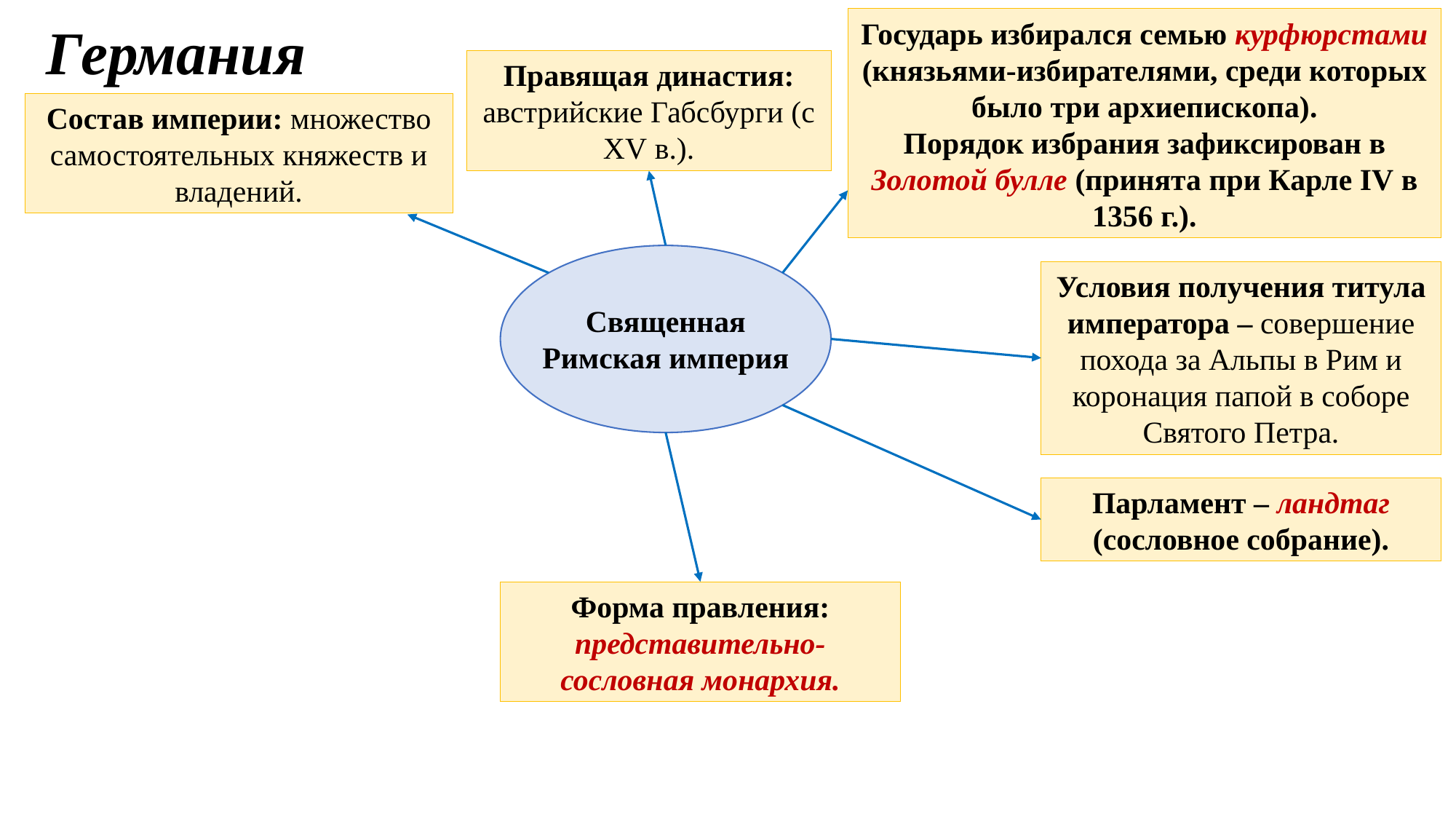

Германия
Государь избирался семью курфюрстами (князьями-избирателями, среди которых было три архиепископа).
Порядок избрания зафиксирован в Золотой булле (принята при Карле IV в 1356 г.).
Правящая династия: австрийские Габсбурги (с XV в.).
Состав империи: множество самостоятельных княжеств и владений.

Условия получения титула императора – совершение похода за Альпы в Рим и коронация папой в соборе Святого Петра.
Священная Римская империя
Парламент – ландтаг (сословное собрание).
Форма правления: представительно-сословная монархия.